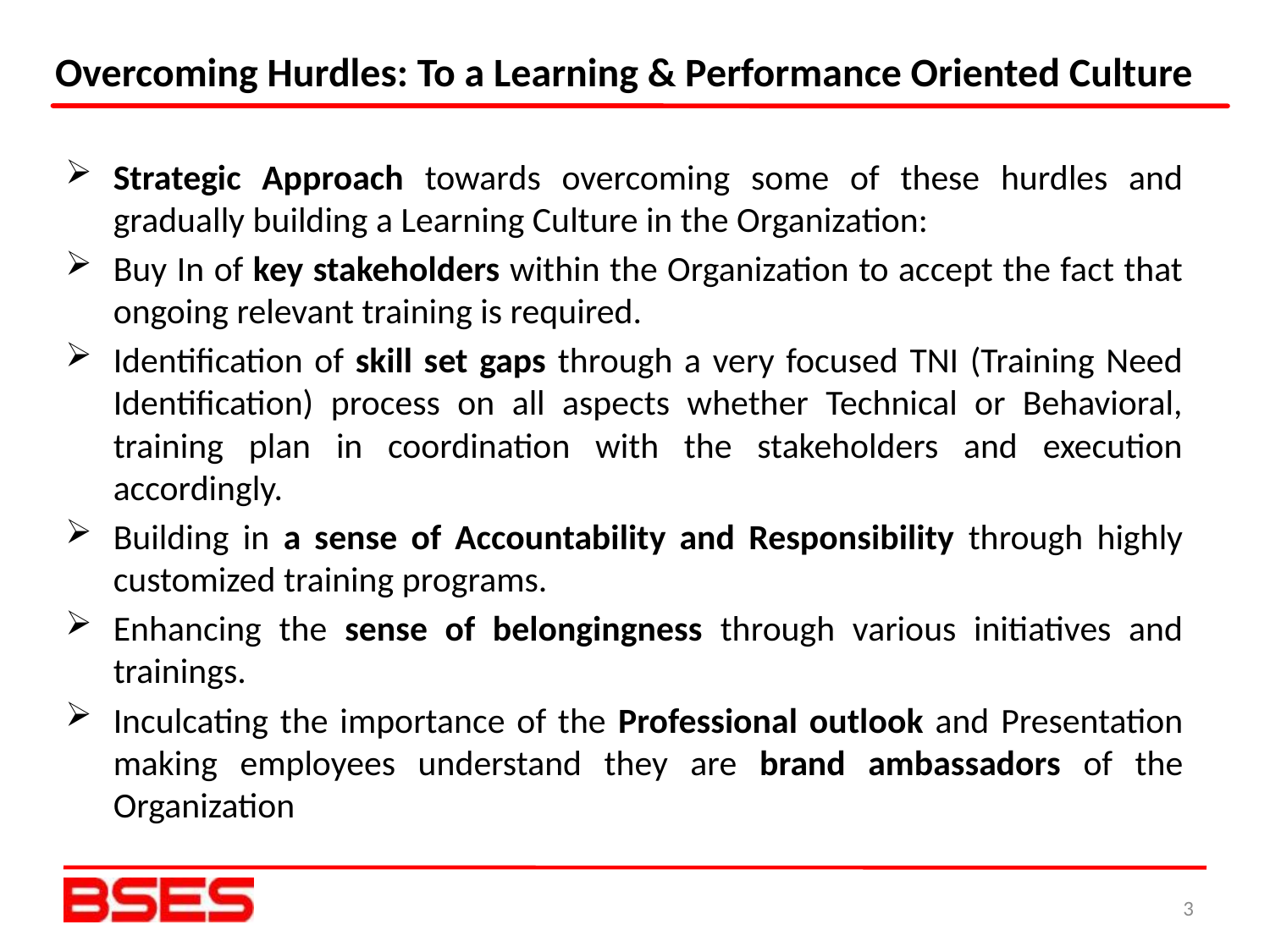

# Overcoming Hurdles: To a Learning & Performance Oriented Culture
Strategic Approach towards overcoming some of these hurdles and gradually building a Learning Culture in the Organization:
Buy In of key stakeholders within the Organization to accept the fact that ongoing relevant training is required.
Identification of skill set gaps through a very focused TNI (Training Need Identification) process on all aspects whether Technical or Behavioral, training plan in coordination with the stakeholders and execution accordingly.
Building in a sense of Accountability and Responsibility through highly customized training programs.
Enhancing the sense of belongingness through various initiatives and trainings.
Inculcating the importance of the Professional outlook and Presentation making employees understand they are brand ambassadors of the Organization
3